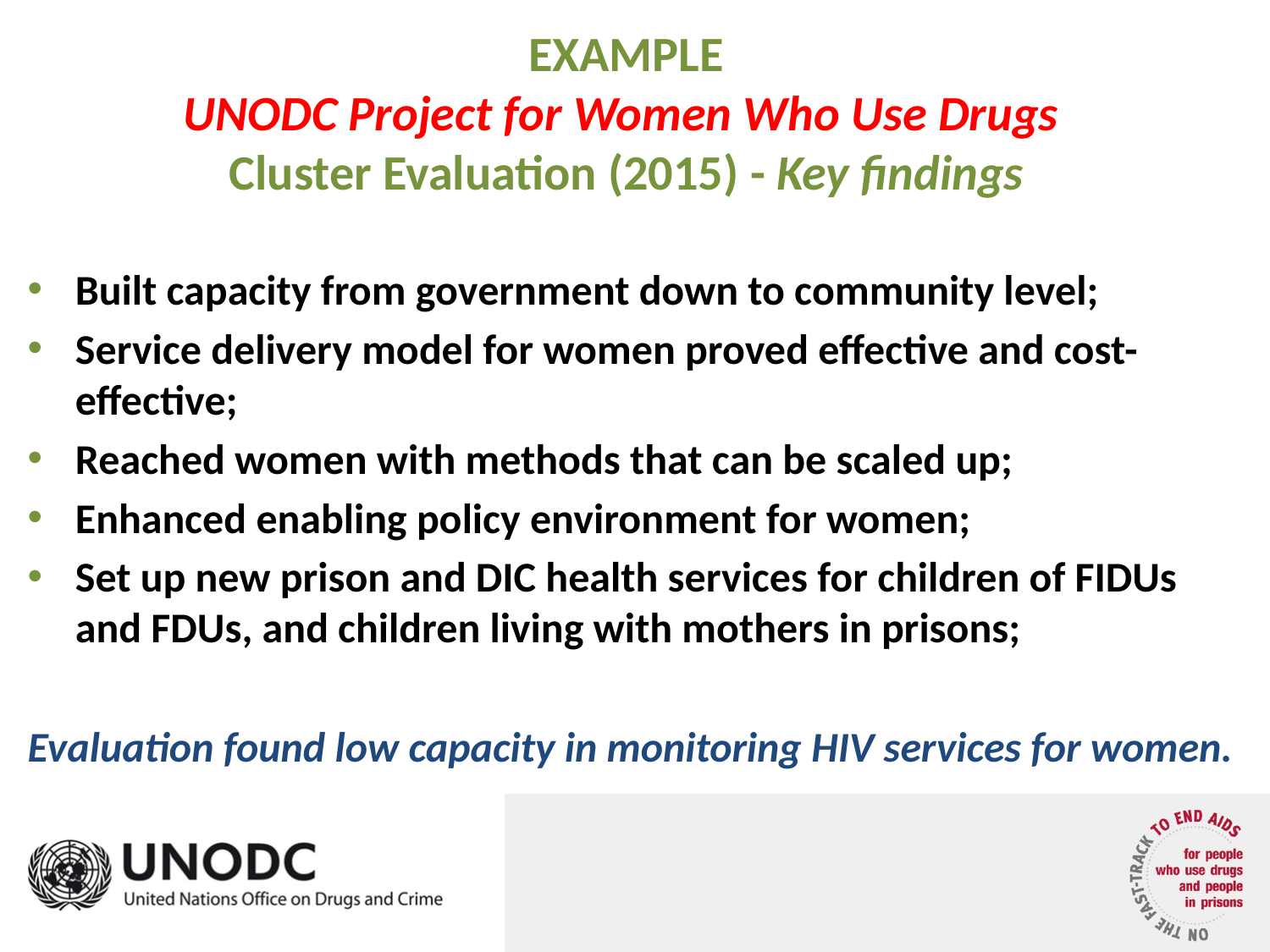

# EXAMPLE UNODC Project for Women Who Use Drugs Cluster Evaluation (2015) - Key findings
Built capacity from government down to community level;
Service delivery model for women proved effective and cost-effective;
Reached women with methods that can be scaled up;
Enhanced enabling policy environment for women;
Set up new prison and DIC health services for children of FIDUs and FDUs, and children living with mothers in prisons;

Evaluation found low capacity in monitoring HIV services for women.